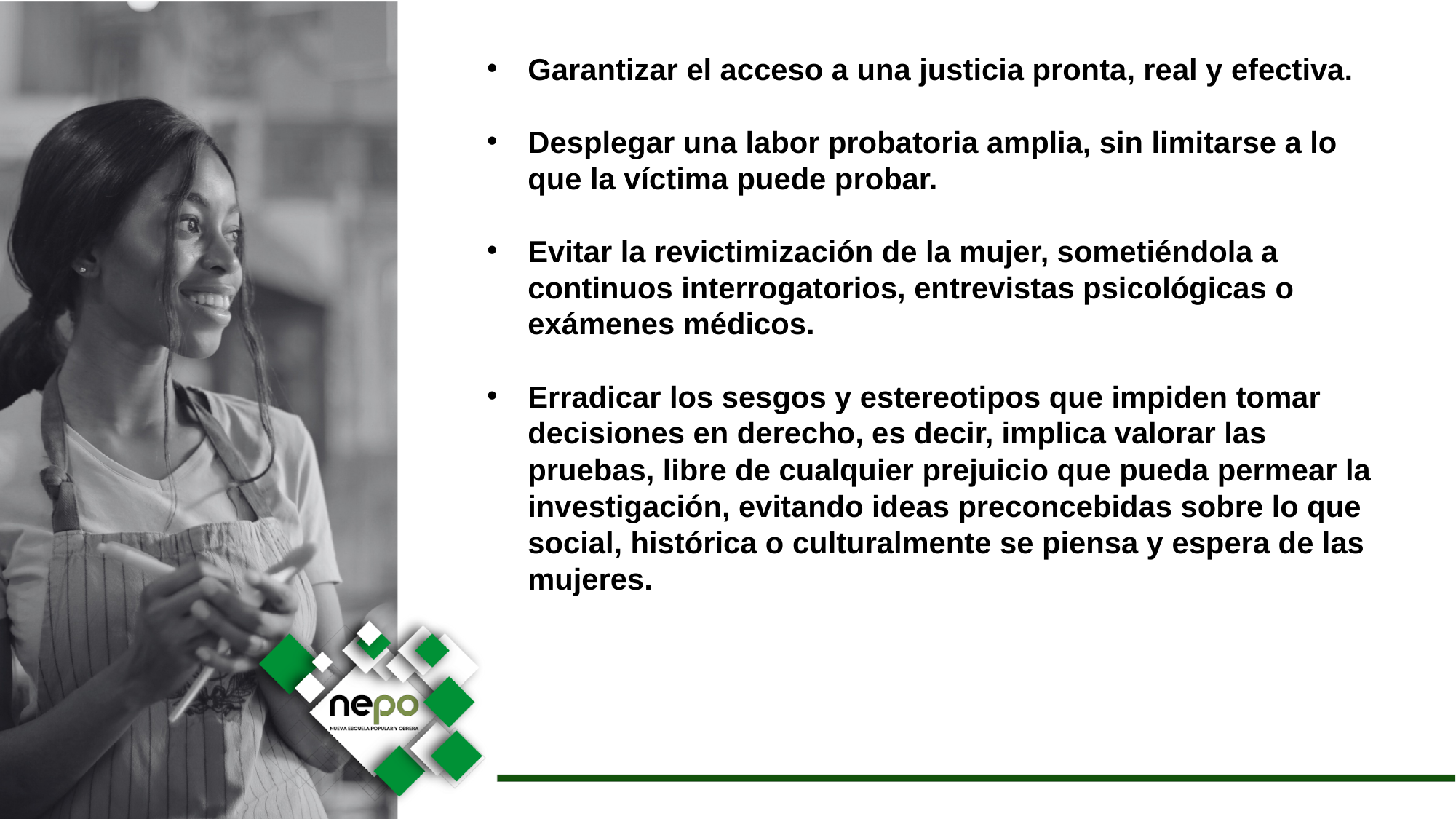

Garantizar el acceso a una justicia pronta, real y efectiva.

Desplegar una labor probatoria amplia, sin limitarse a lo que la víctima puede probar.

Evitar la revictimización de la mujer, sometiéndola a continuos interrogatorios, entrevistas psicológicas o exámenes médicos.

Erradicar los sesgos y estereotipos que impiden tomar decisiones en derecho, es decir, implica valorar las pruebas, libre de cualquier prejuicio que pueda permear la investigación, evitando ideas preconcebidas sobre lo que social, histórica o culturalmente se piensa y espera de las mujeres.